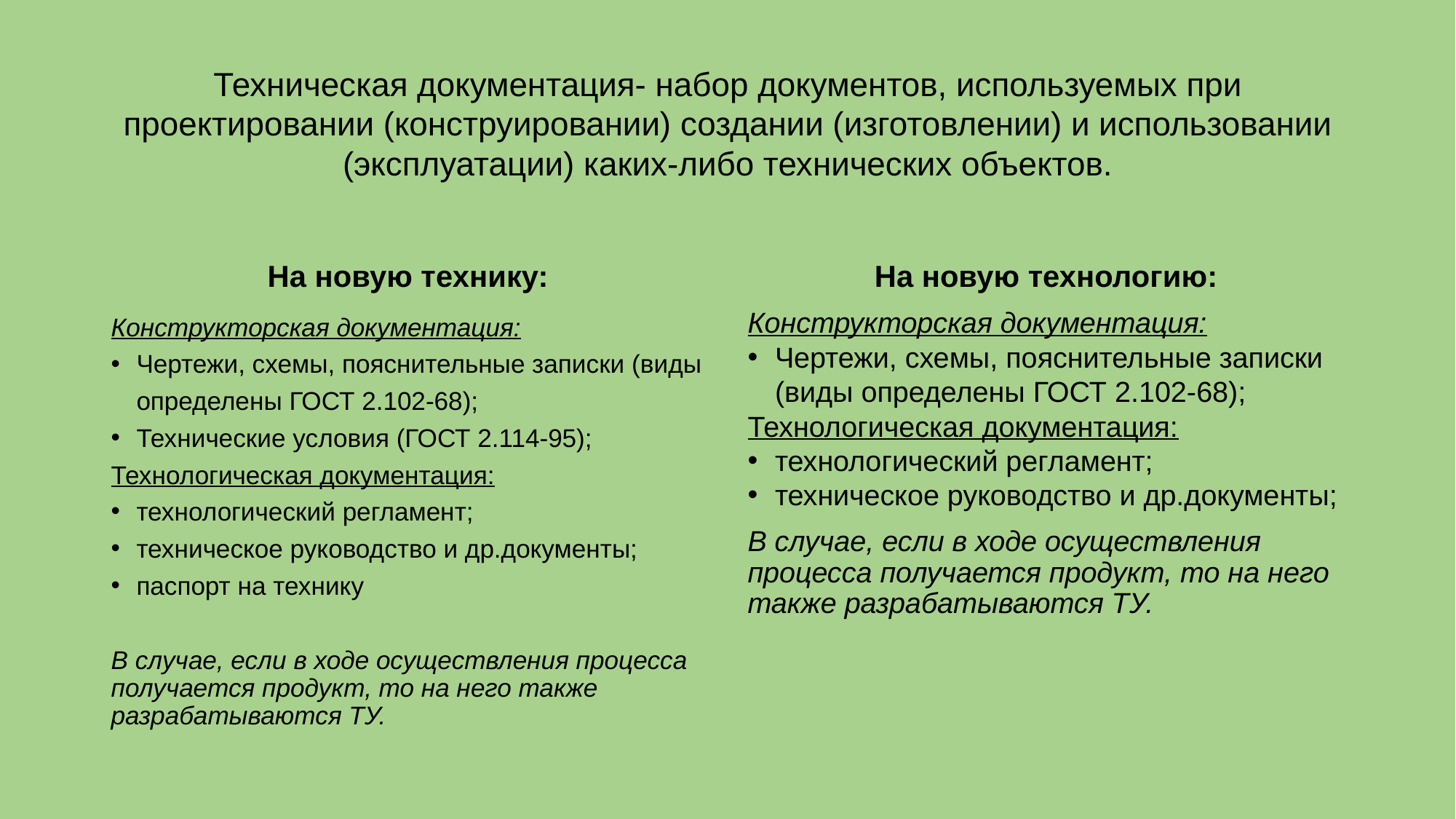

# Техническая документация- набор документов, используемых при проектировании (конструировании) создании (изготовлении) и использовании (эксплуатации) каких-либо технических объектов.
На новую технику:
На новую технологию:
Конструкторская документация:
Чертежи, схемы, пояснительные записки (виды определены ГОСТ 2.102-68);
Технические условия (ГОСТ 2.114-95);
Технологическая документация:
технологический регламент;
техническое руководство и др.документы;
паспорт на технику

В случае, если в ходе осуществления процесса получается продукт, то на него также разрабатываются ТУ.

Конструкторская документация:
Чертежи, схемы, пояснительные записки (виды определены ГОСТ 2.102-68);
Технологическая документация:
технологический регламент;
техническое руководство и др.документы;
В случае, если в ходе осуществления процесса получается продукт, то на него также разрабатываются ТУ.